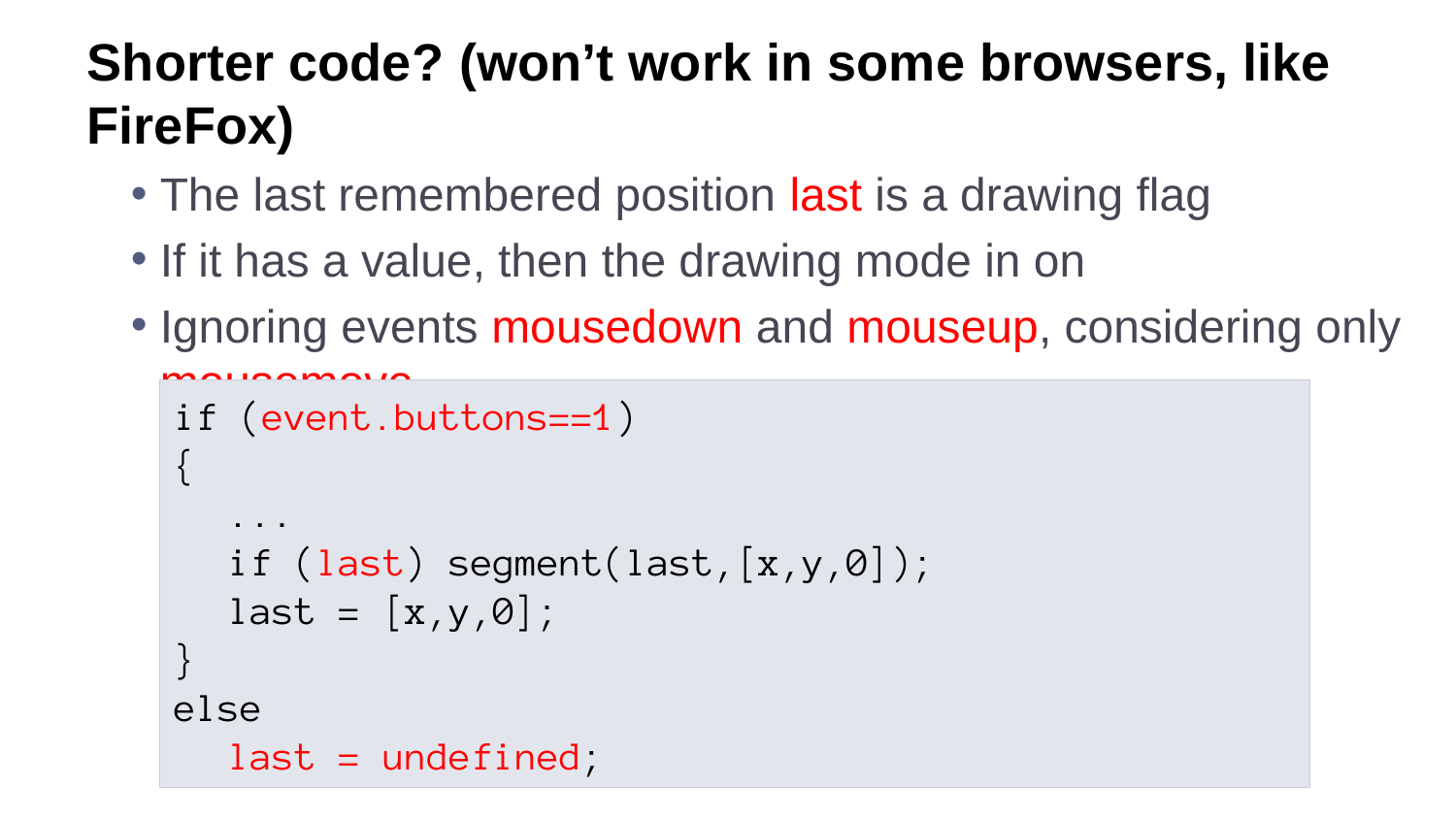

Shorter code? (won’t work in some browsers, like FireFox)
The last remembered position last is a drawing flag
If it has a value, then the drawing mode in on
Ignoring events mousedown and mouseup, considering only mousemove

if (event.buttons==1)
{
	...
	if (last) segment(last,[x,y,0]);
	last = [x,y,0];
}
else
	last = undefined;